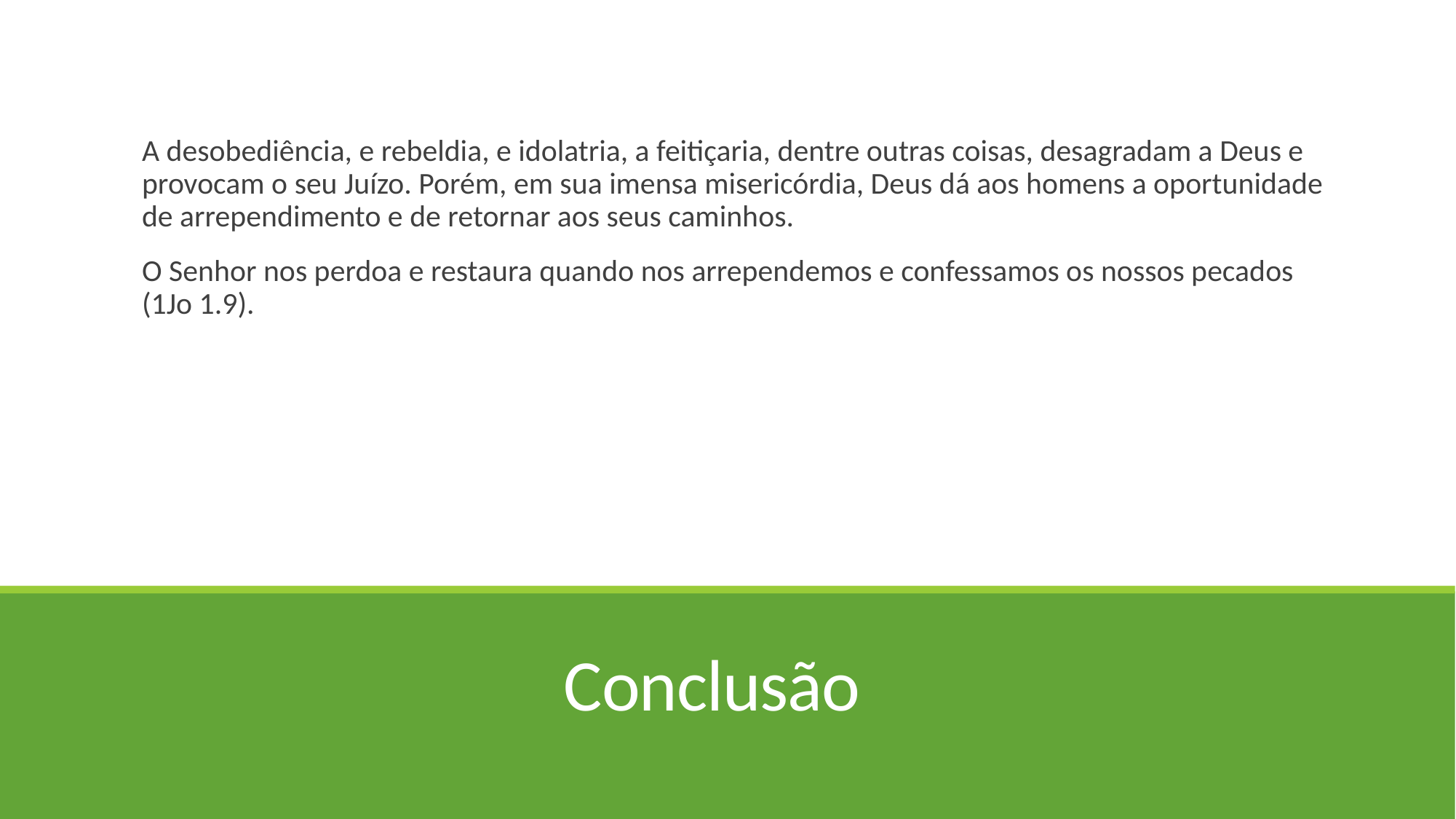

A desobediência, e rebeldia, e idolatria, a feitiçaria, dentre outras coisas, desagradam a Deus e provocam o seu Juízo. Porém, em sua imensa misericórdia, Deus dá aos homens a oportunidade de arrependimento e de retornar aos seus caminhos.
O Senhor nos perdoa e restaura quando nos arrependemos e confessamos os nossos pecados (1Jo 1.9).

# Conclusão